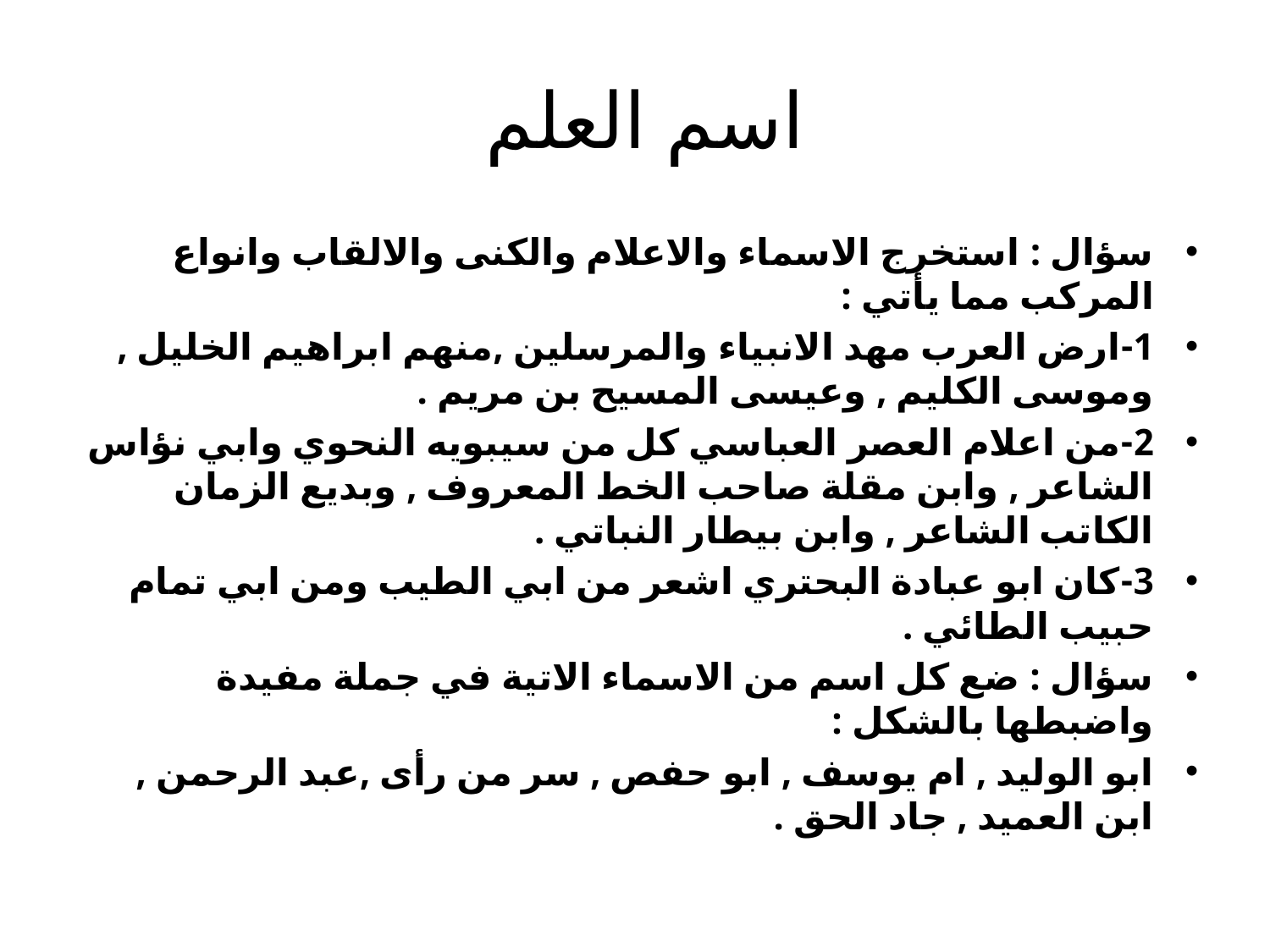

# اسم العلم
سؤال : استخرج الاسماء والاعلام والكنى والالقاب وانواع المركب مما يأتي :
1-ارض العرب مهد الانبياء والمرسلين ,منهم ابراهيم الخليل , وموسى الكليم , وعيسى المسيح بن مريم .
2-من اعلام العصر العباسي كل من سيبويه النحوي وابي نؤاس الشاعر , وابن مقلة صاحب الخط المعروف , وبديع الزمان الكاتب الشاعر , وابن بيطار النباتي .
3-كان ابو عبادة البحتري اشعر من ابي الطيب ومن ابي تمام حبيب الطائي .
سؤال : ضع كل اسم من الاسماء الاتية في جملة مفيدة واضبطها بالشكل :
ابو الوليد , ام يوسف , ابو حفص , سر من رأى ,عبد الرحمن , ابن العميد , جاد الحق .